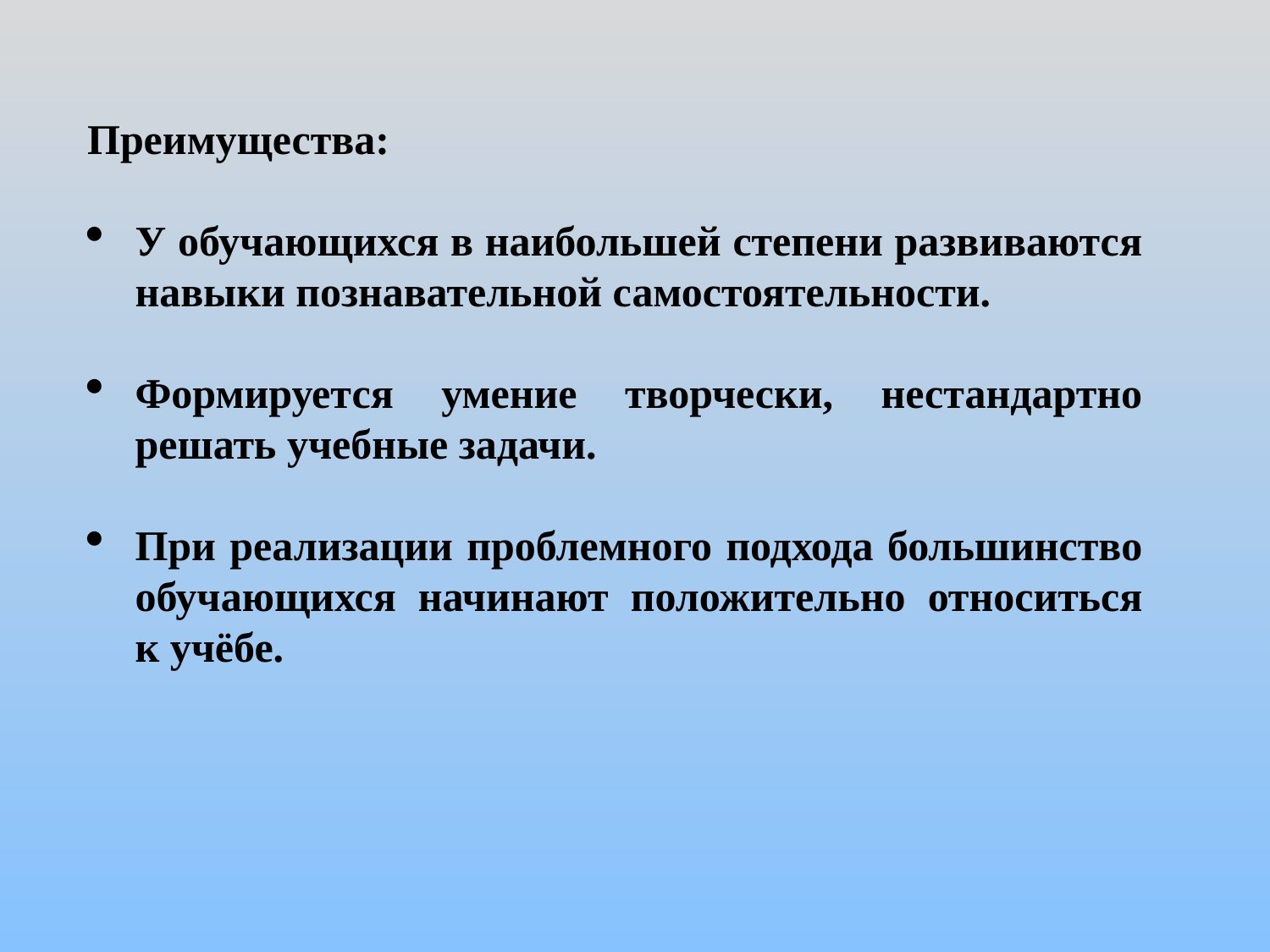

Преимущества:

У обучающихся в наибольшей степени развиваются навыки познавательной самостоятельности.

Формируется умение творчески, нестандартно решать учебные задачи.

При реализации проблемного подхода большинство обучающихся начинают положительно относиться к учёбе.